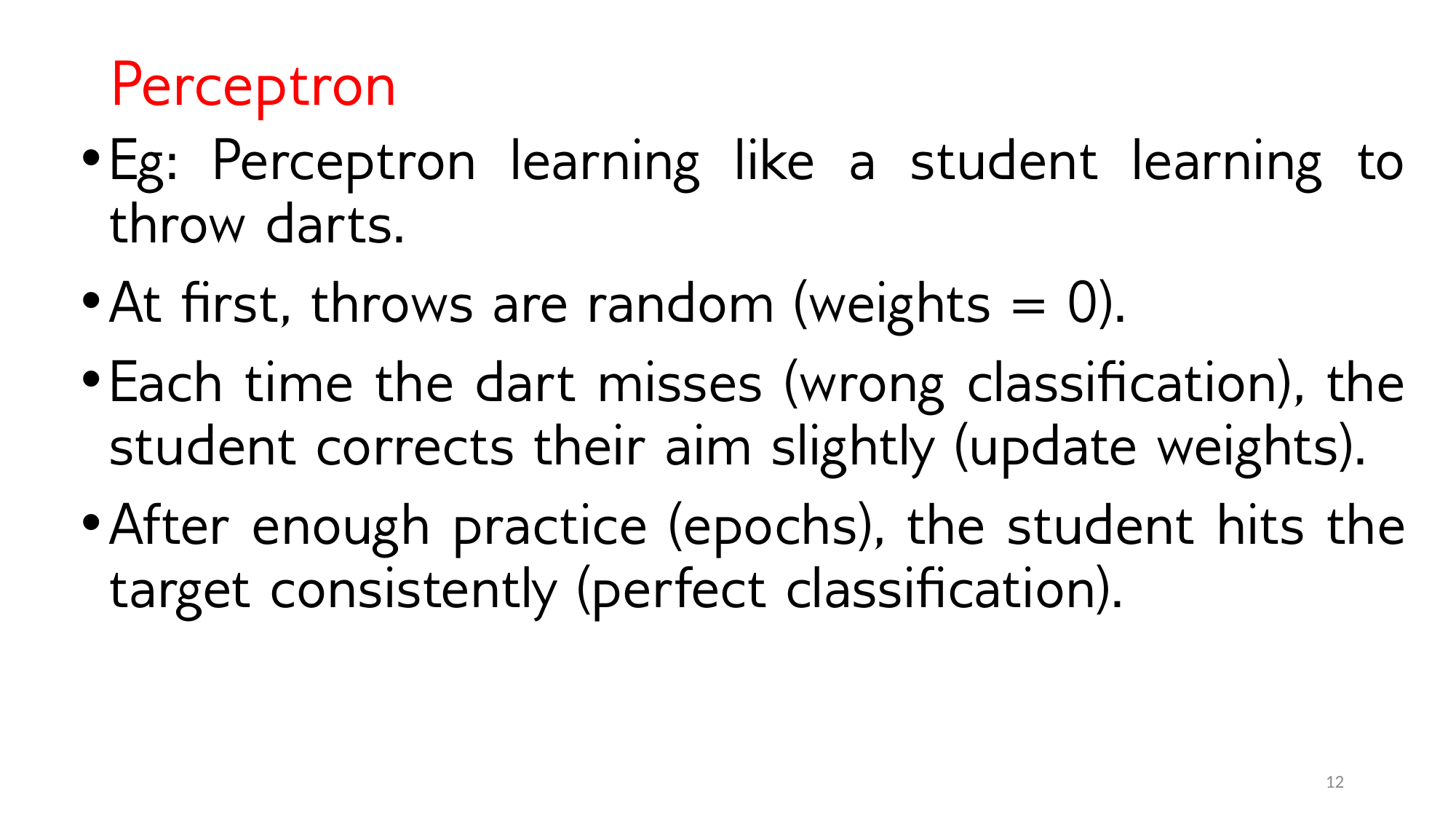

# Perceptron
Eg: Perceptron learning like a student learning to throw darts.
At first, throws are random (weights = 0).
Each time the dart misses (wrong classification), the student corrects their aim slightly (update weights).
After enough practice (epochs), the student hits the target consistently (perfect classification).

12